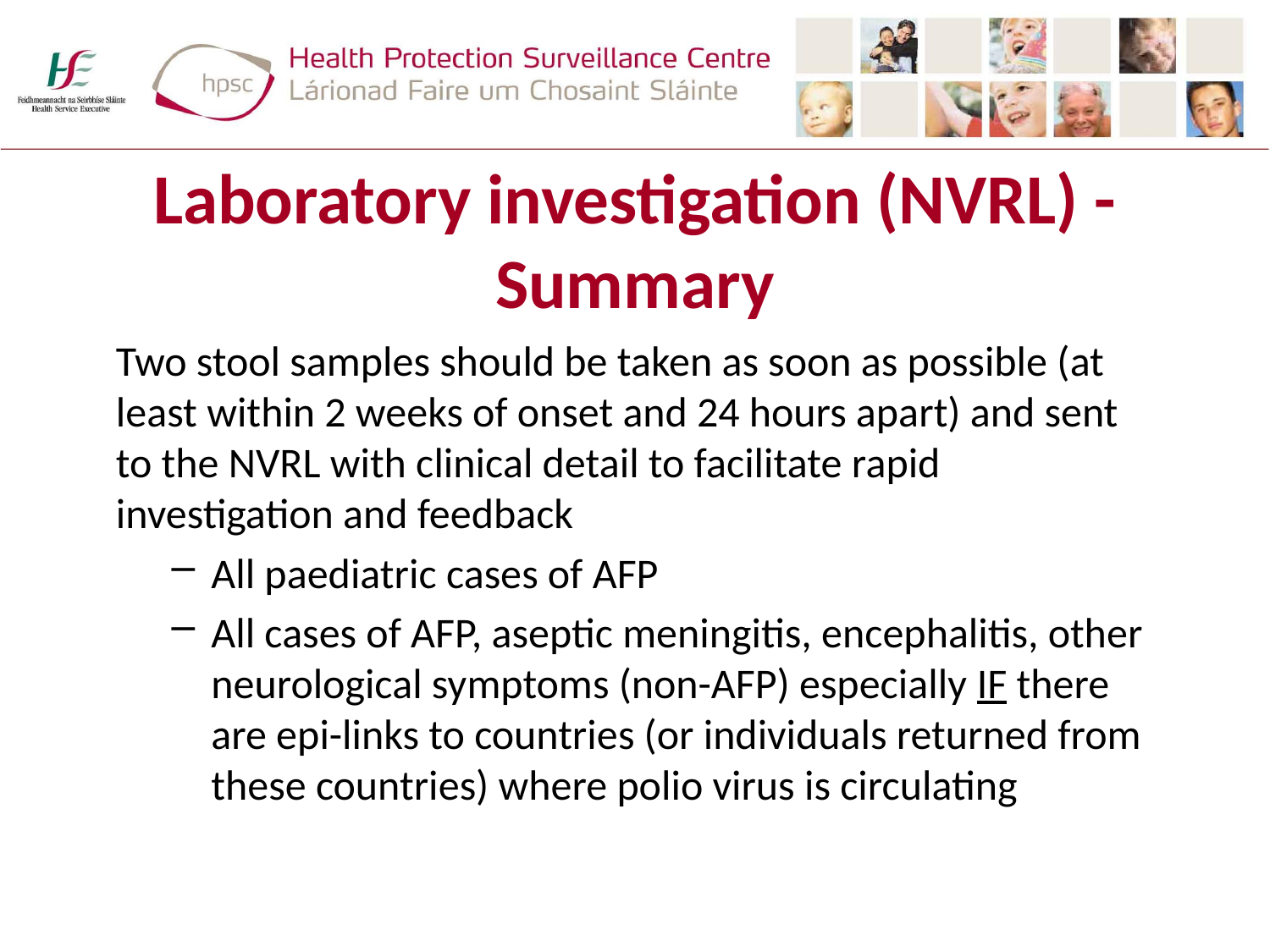

# Laboratory investigation (NVRL) - Summary
Two stool samples should be taken as soon as possible (at least within 2 weeks of onset and 24 hours apart) and sent to the NVRL with clinical detail to facilitate rapid investigation and feedback
All paediatric cases of AFP
All cases of AFP, aseptic meningitis, encephalitis, other neurological symptoms (non-AFP) especially IF there are epi-links to countries (or individuals returned from these countries) where polio virus is circulating